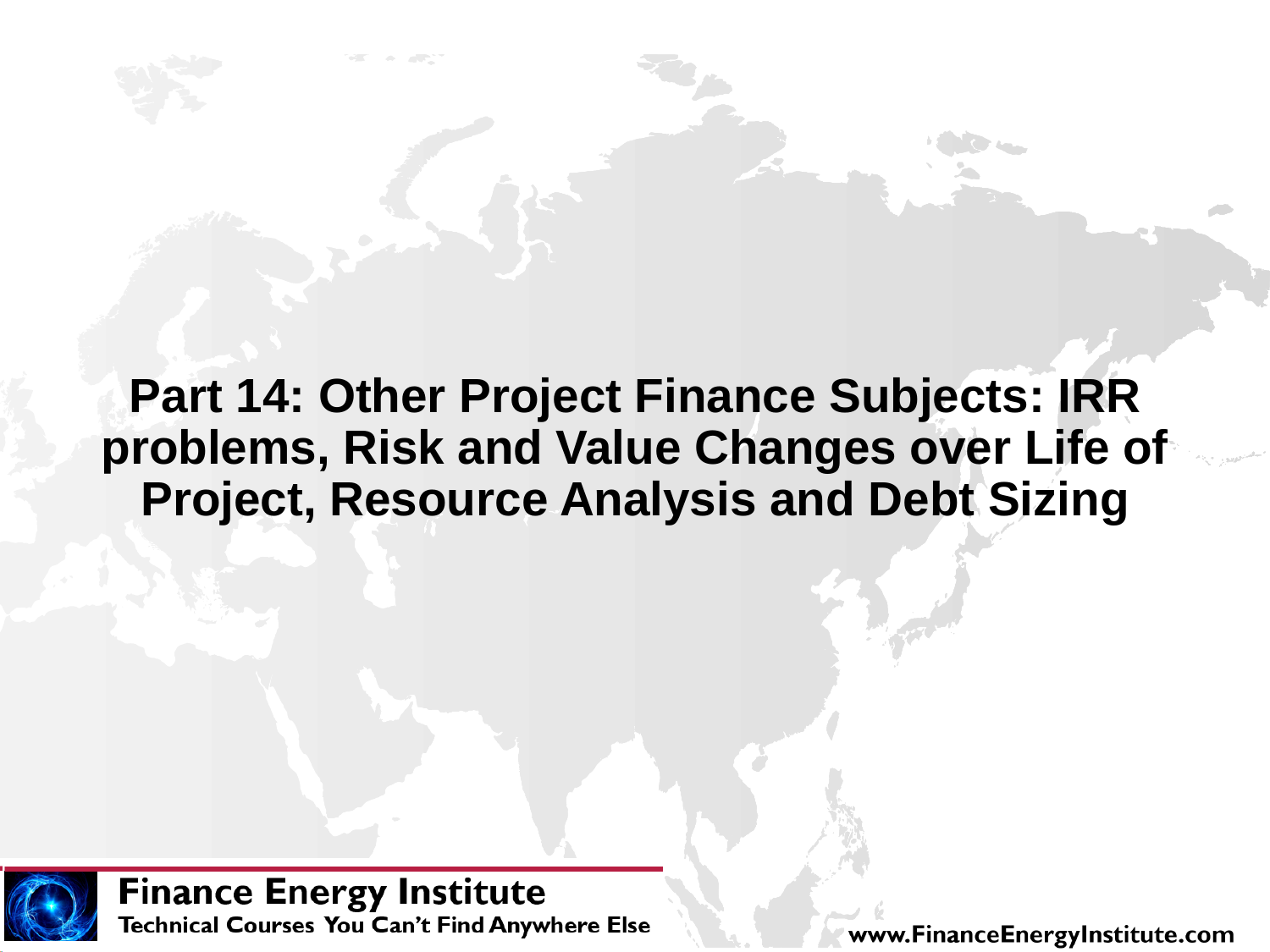

# Part 14: Other Project Finance Subjects: IRR problems, Risk and Value Changes over Life of Project, Resource Analysis and Debt Sizing